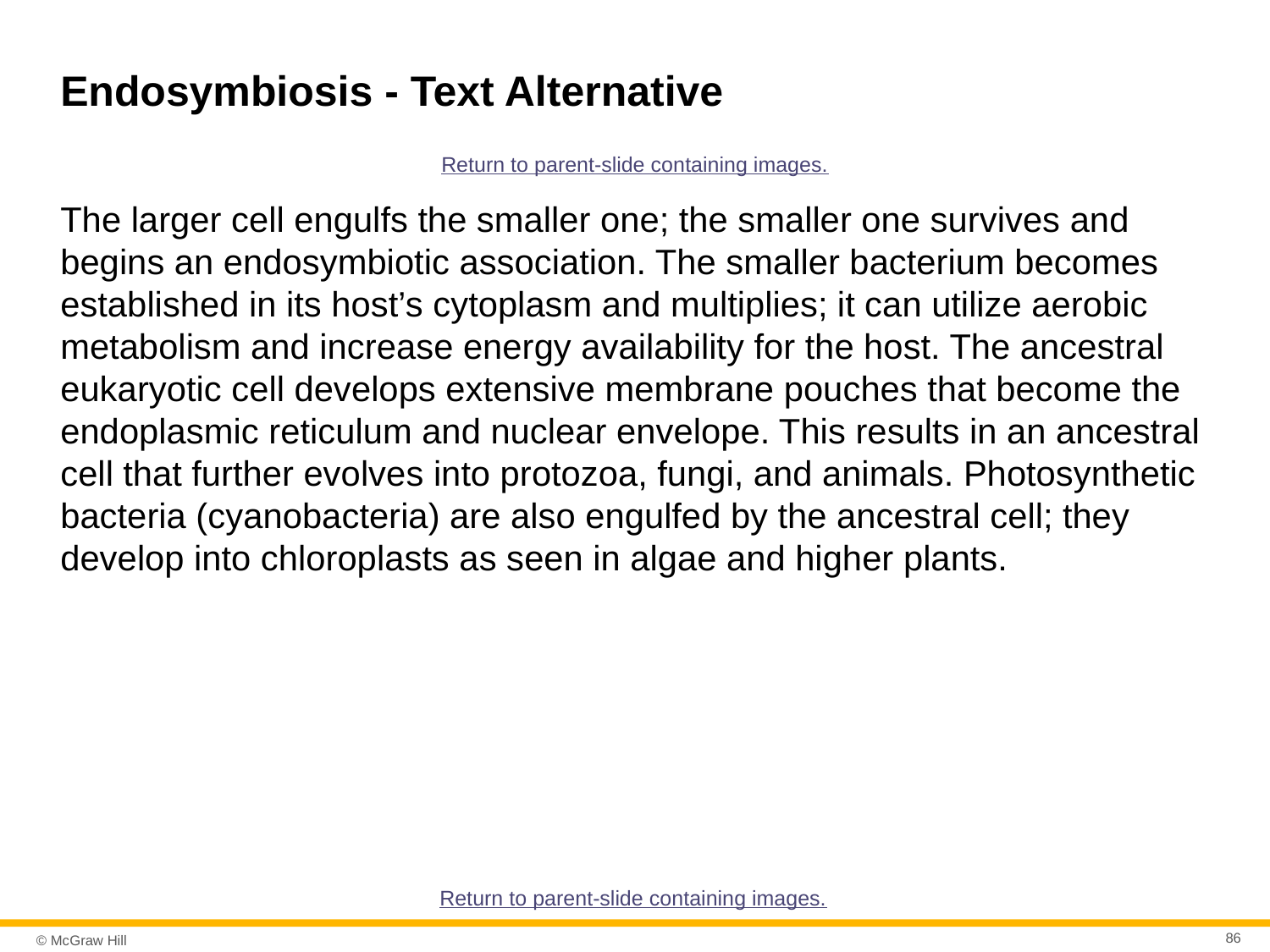

# Endosymbiosis - Text Alternative
Return to parent-slide containing images.
The larger cell engulfs the smaller one; the smaller one survives and begins an endosymbiotic association. The smaller bacterium becomes established in its host’s cytoplasm and multiplies; it can utilize aerobic metabolism and increase energy availability for the host. The ancestral eukaryotic cell develops extensive membrane pouches that become the endoplasmic reticulum and nuclear envelope. This results in an ancestral cell that further evolves into protozoa, fungi, and animals. Photosynthetic bacteria (cyanobacteria) are also engulfed by the ancestral cell; they develop into chloroplasts as seen in algae and higher plants.
Return to parent-slide containing images.